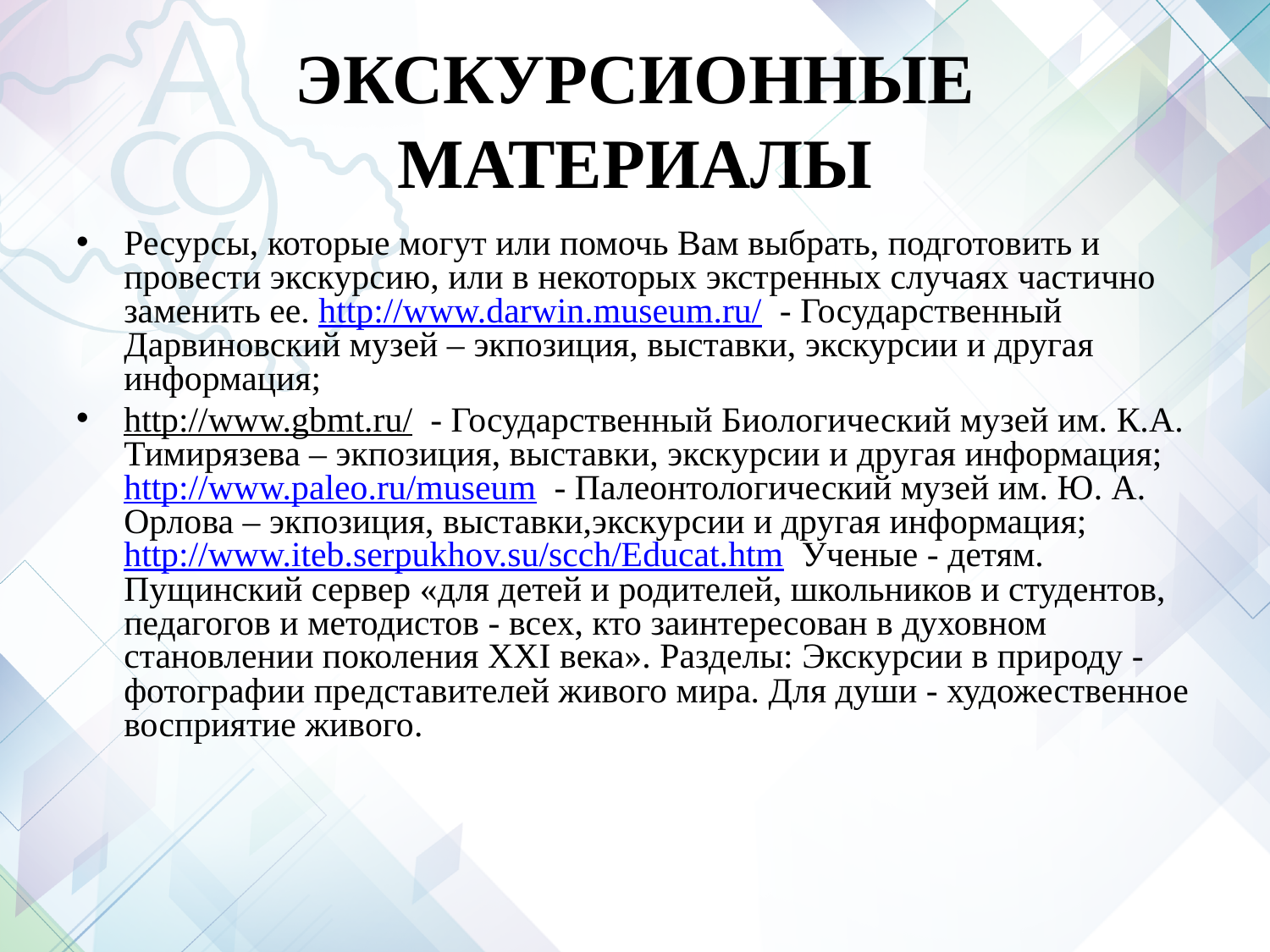

# ЭКСКУРСИОННЫЕ МАТЕРИАЛЫ
Ресурсы, которые могут или помочь Вам выбрать, подготовить и провести экскурсию, или в некоторых экстренных случаях частично заменить ее. http://www.darwin.museum.ru/  - Государственный Дарвиновский музей – экпозиция, выставки, экскурсии и другая информация;
http://www.gbmt.ru/  - Государственный Биологический музей им. К.А. Тимирязева – экпозиция, выставки, экскурсии и другая информация; http://www.paleo.ru/museum  - Палеонтологический музей им. Ю. А. Орлова – экпозиция, выставки,экскурсии и другая информация; http://www.iteb.serpukhov.su/scch/Educat.htm  Ученые - детям. Пущинский сервер «для детей и родителей, школьников и студентов, педагогов и методистов - всех, кто заинтересован в духовном становлении поколения XXI века». Разделы: Экскурсии в природу - фотографии представителей живого мира. Для души - художественное восприятие живого.